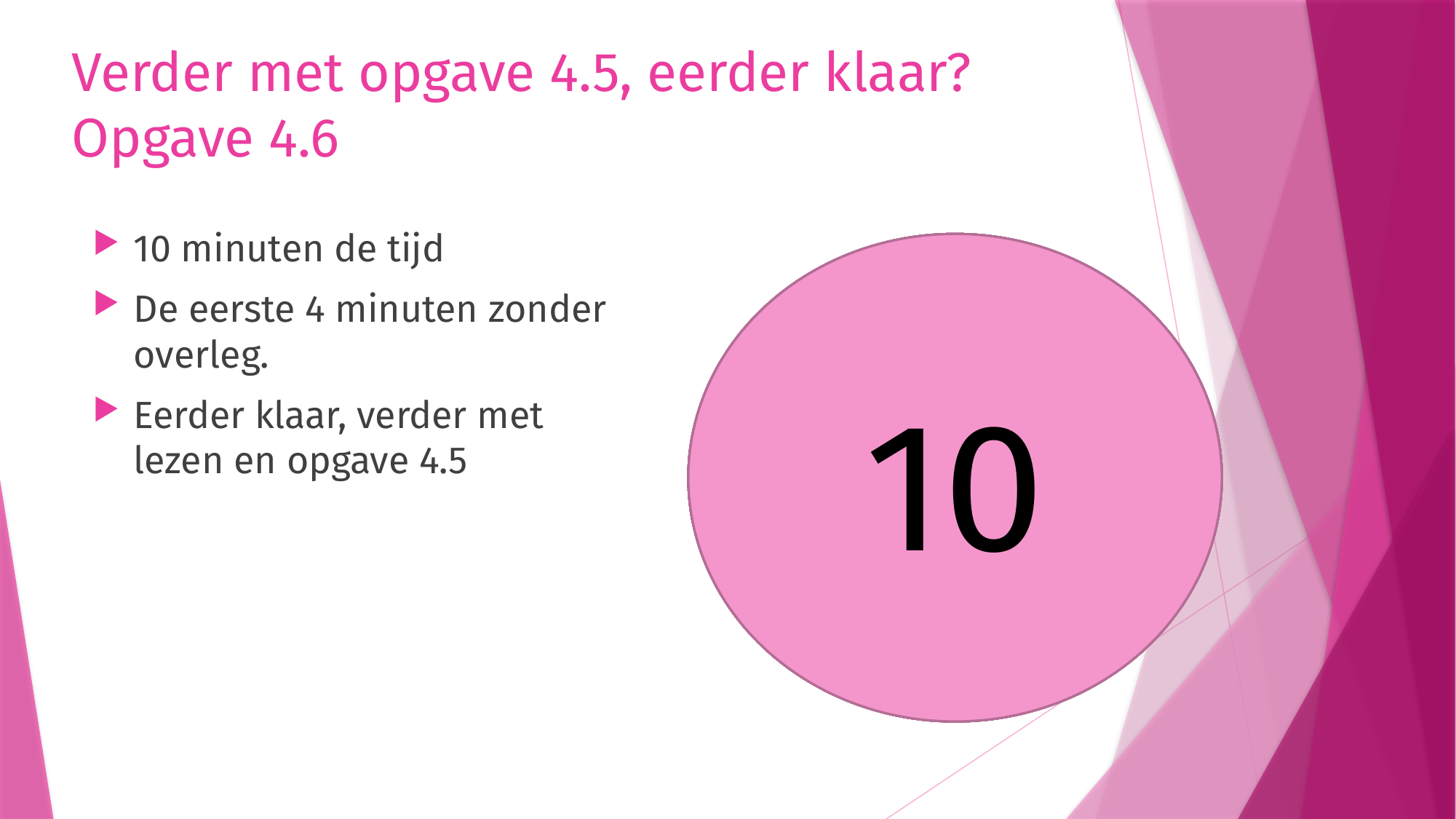

# Verder met opgave 4.5, eerder klaar? Opgave 4.6
10 minuten de tijd
De eerste 4 minuten zonder overleg.
Eerder klaar, verder met lezen en opgave 4.5
10
8
9
5
6
7
4
3
1
2